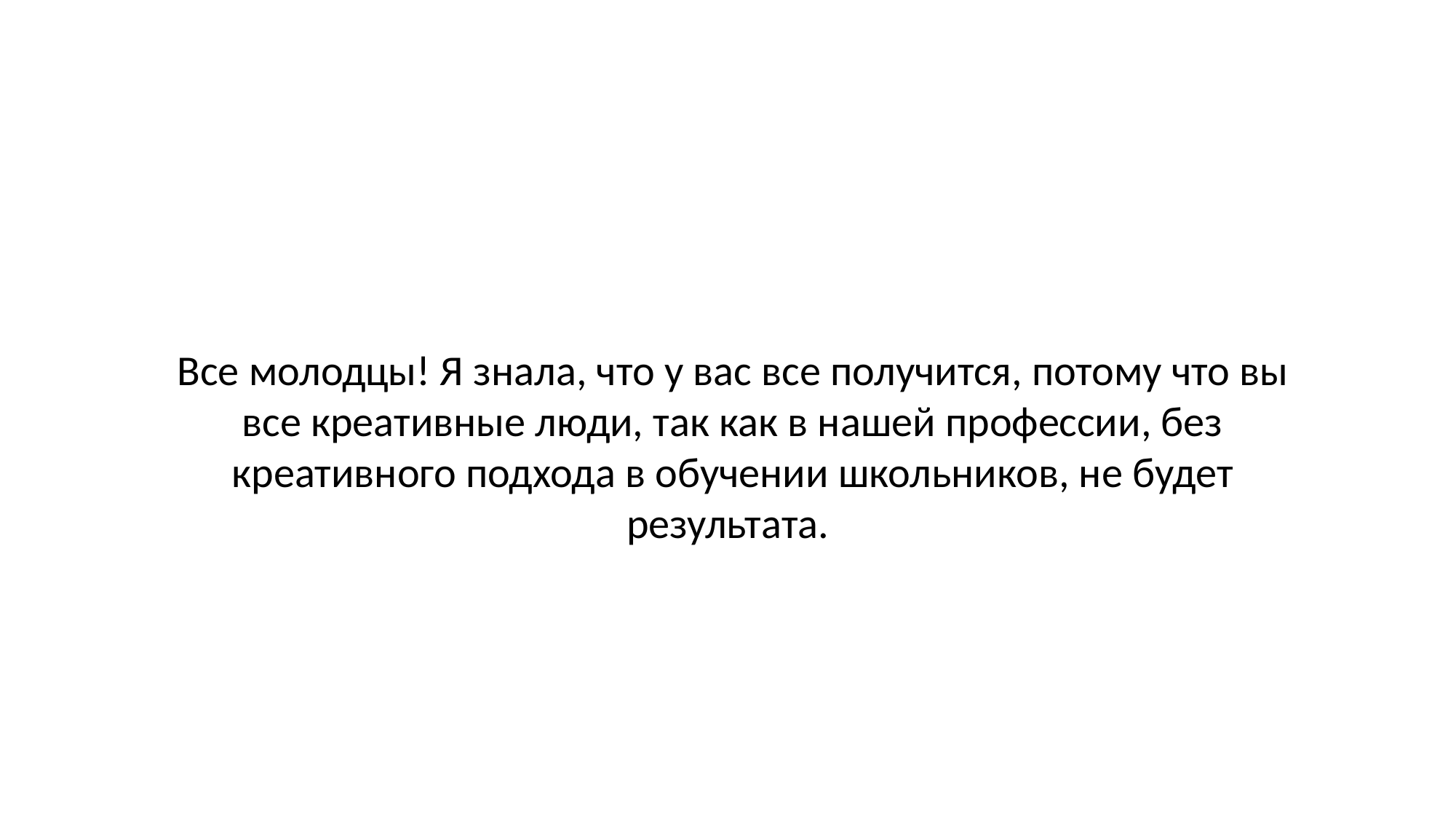

Все молодцы! Я знала, что у вас все получится, потому что вы все креативные люди, так как в нашей профессии, без креативного подхода в обучении школьников, не будет результата.